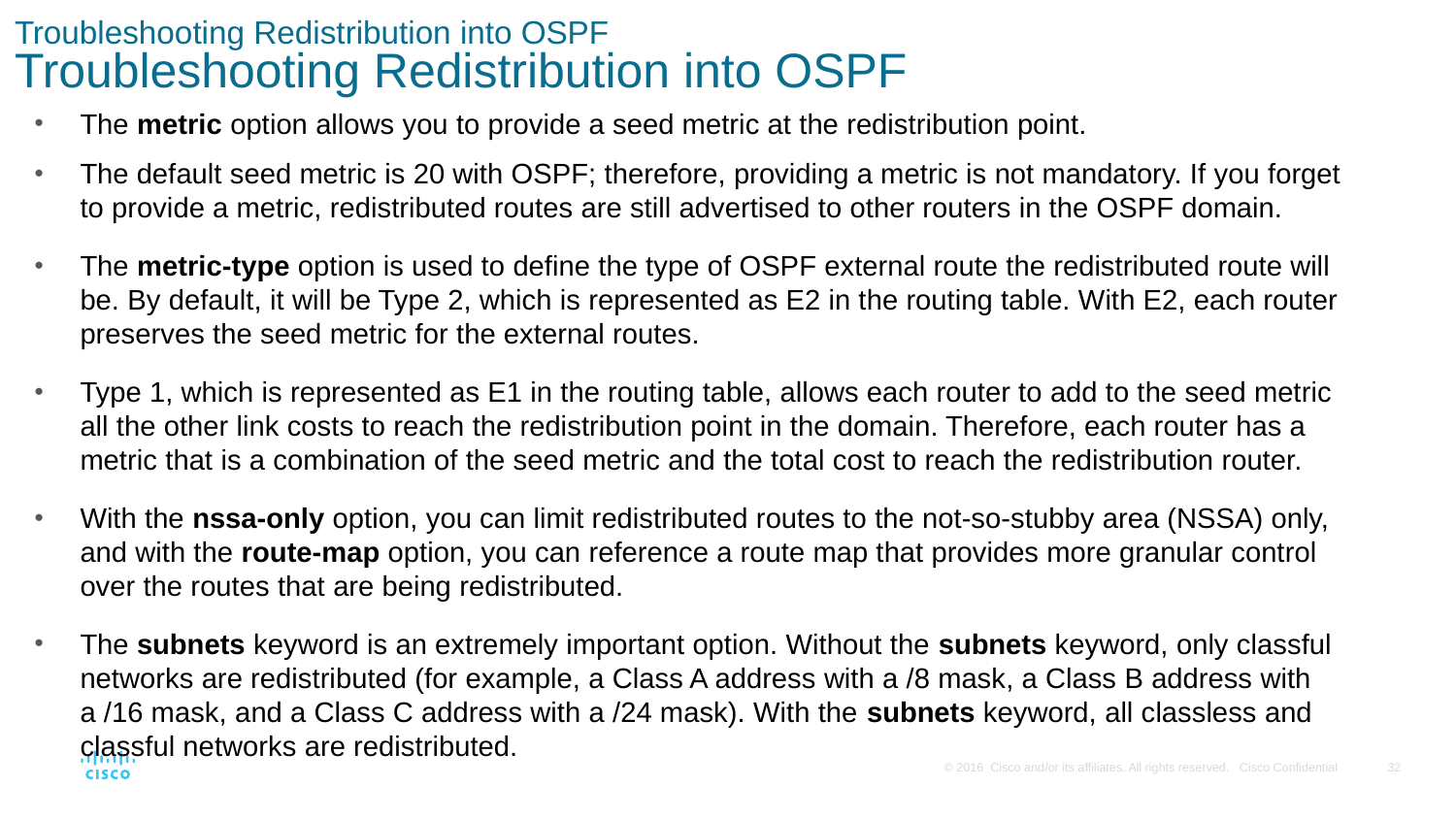

# Troubleshooting Redistribution into OSPF Troubleshooting Redistribution into OSPF
The metric option allows you to provide a seed metric at the redistribution point.
The default seed metric is 20 with OSPF; therefore, providing a metric is not mandatory. If you forget to provide a metric, redistributed routes are still advertised to other routers in the OSPF domain.
The metric-type option is used to define the type of OSPF external route the redistributed route will be. By default, it will be Type 2, which is represented as E2 in the routing table. With E2, each router preserves the seed metric for the external routes.
Type 1, which is represented as E1 in the routing table, allows each router to add to the seed metric all the other link costs to reach the redistribution point in the domain. Therefore, each router has a metric that is a combination of the seed metric and the total cost to reach the redistribution router.
With the nssa-only option, you can limit redistributed routes to the not-so-stubby area (NSSA) only, and with the route-map option, you can reference a route map that provides more granular control over the routes that are being redistributed.
The subnets keyword is an extremely important option. Without the subnets keyword, only classful networks are redistributed (for example, a Class A address with a /8 mask, a Class B address with a /16 mask, and a Class C address with a /24 mask). With the subnets keyword, all classless and classful networks are redistributed.